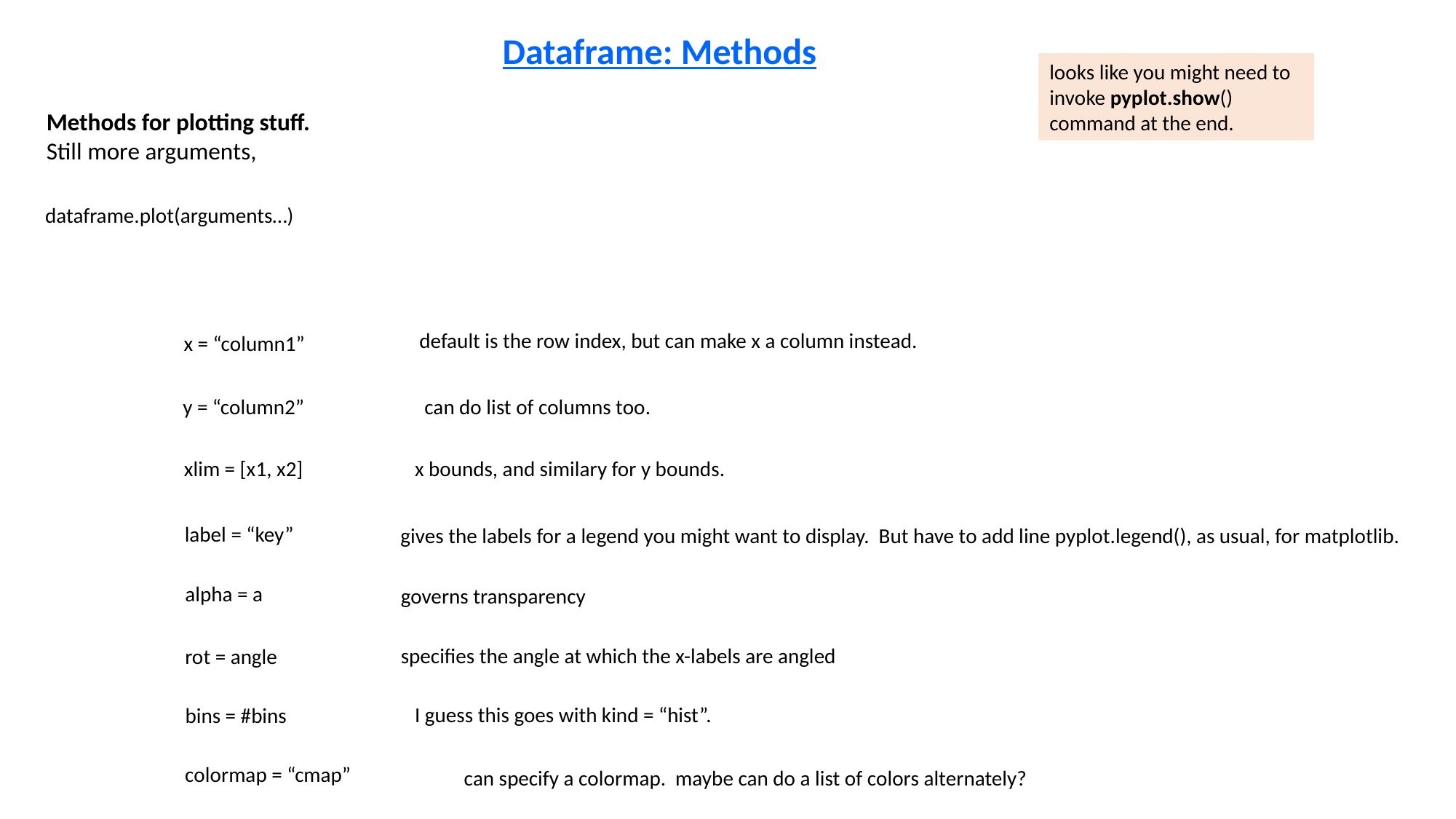

Dataframe: Methods
looks like you might need to invoke pyplot.show() command at the end.
Methods for plotting stuff.
Still more arguments,
dataframe.plot(arguments…)
default is the row index, but can make x a column instead.
x = “column1”
y = “column2”
can do list of columns too.
xlim = [x1, x2]
x bounds, and similary for y bounds.
label = “key”
gives the labels for a legend you might want to display.  But have to add line pyplot.legend(), as usual, for matplotlib.
alpha = a
governs transparency
specifies the angle at which the x-labels are angled
rot = angle
I guess this goes with kind = “hist”.
bins = #bins
colormap = “cmap”
can specify a colormap.  maybe can do a list of colors alternately?